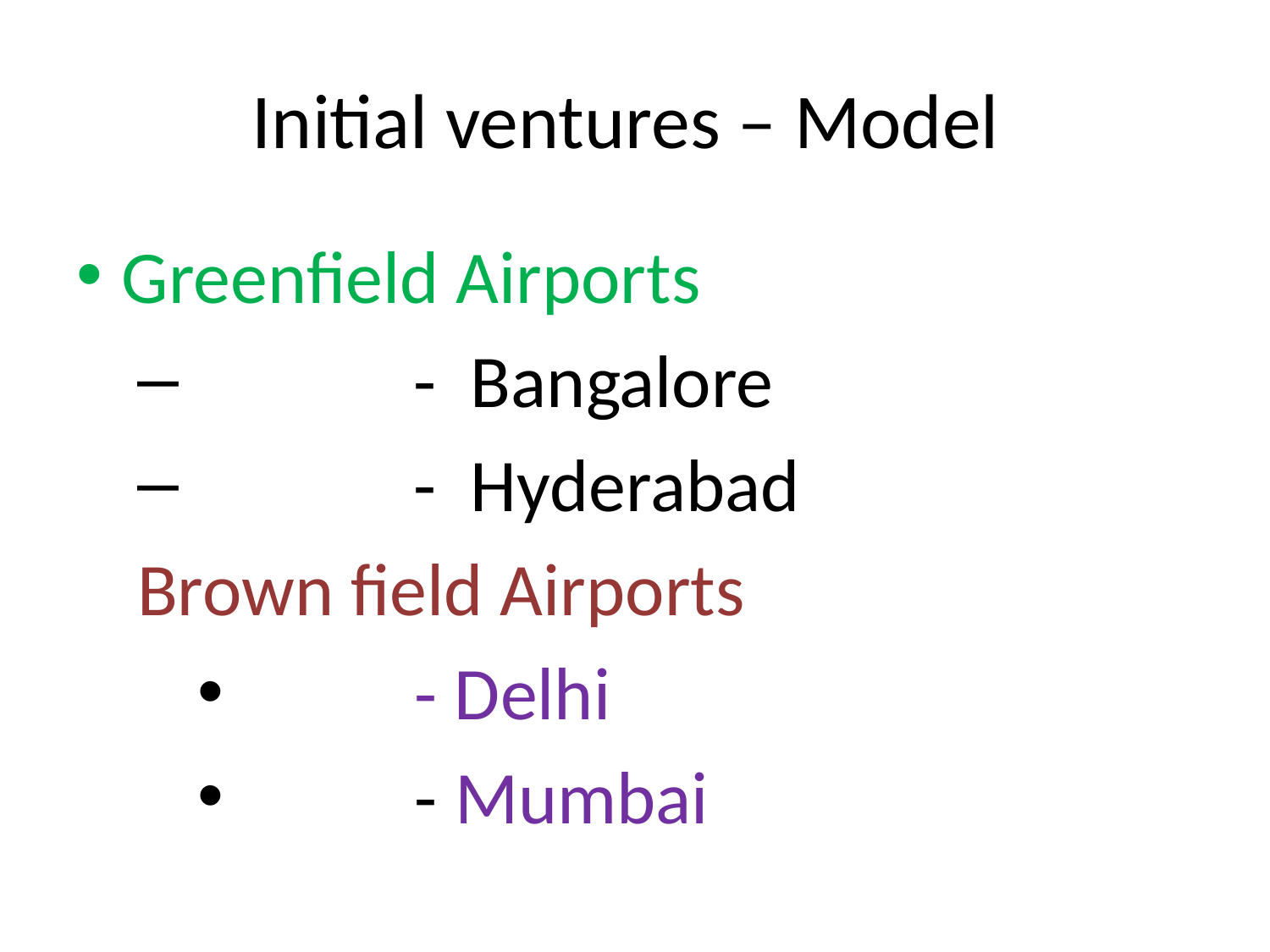

# Initial ventures – Model
Greenfield Airports
              -  Bangalore
              -  Hyderabad
Brown field Airports
           - Delhi
           - Mumbai